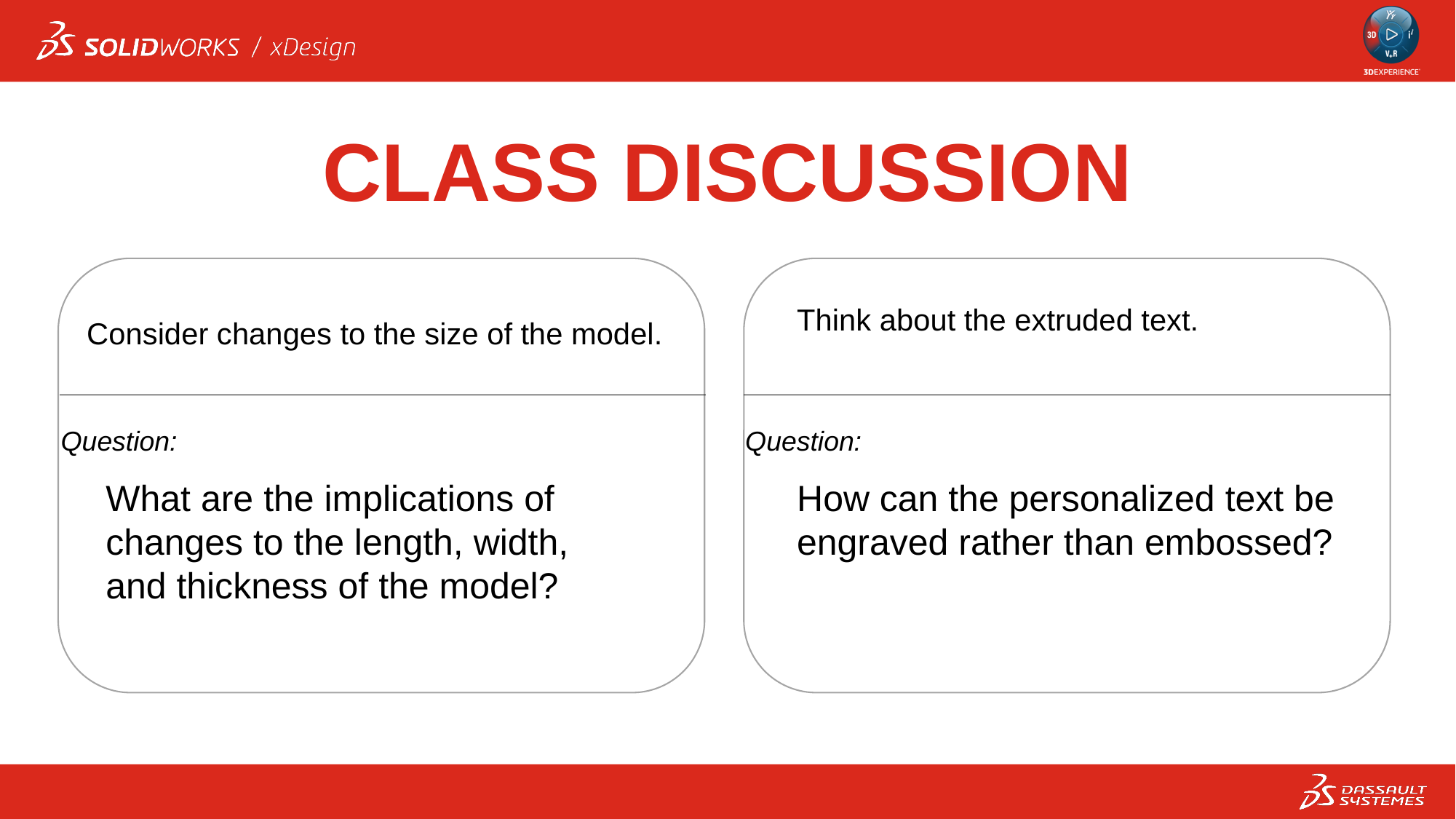

CLASS DISCUSSION

Think about the extruded text.

Consider changes to the size of the model.
Question:
Question:
What are the implications of changes to the length, width, and thickness of the model?
How can the personalized text be engraved rather than embossed?